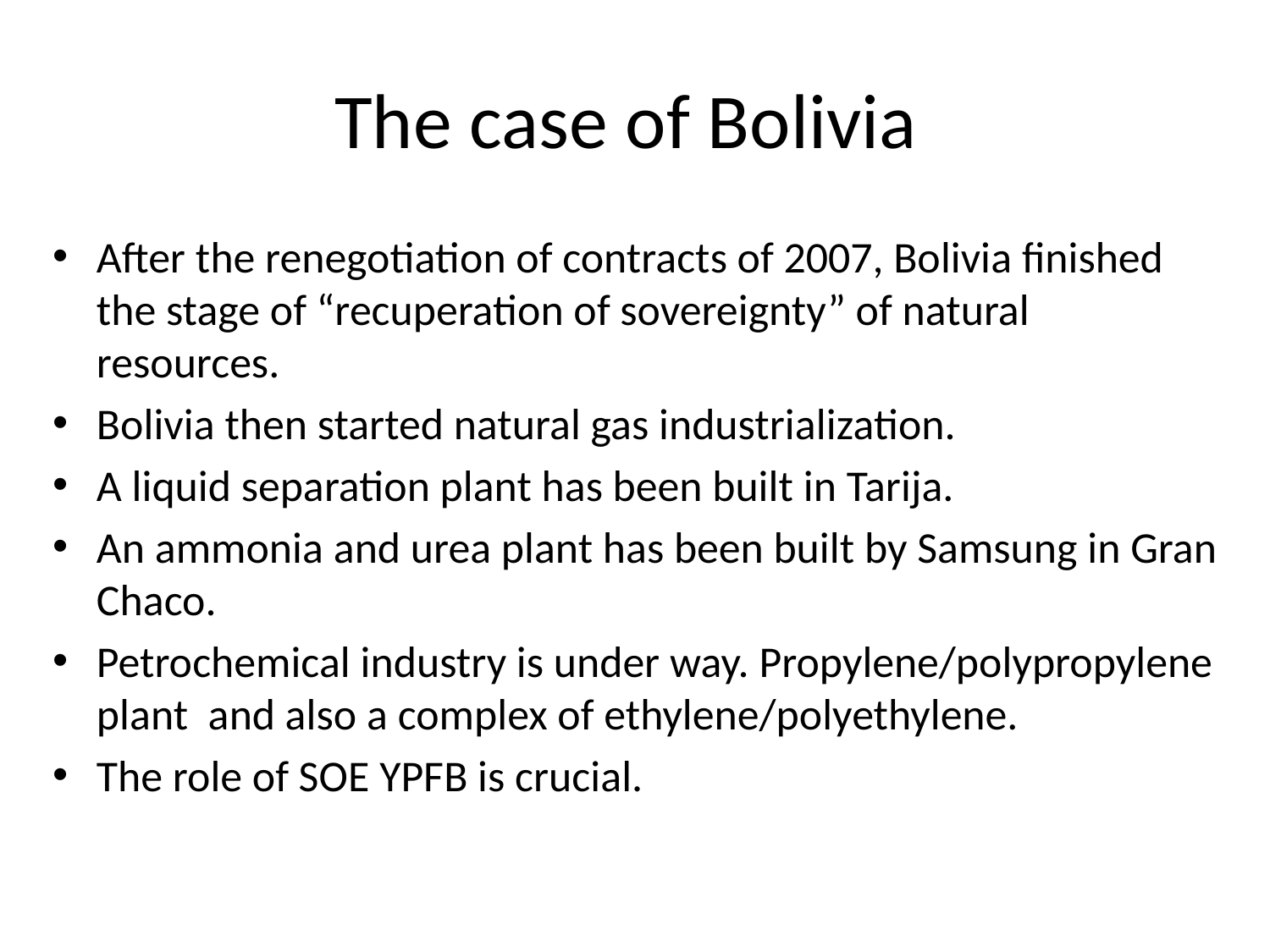

# The case of Bolivia
After the renegotiation of contracts of 2007, Bolivia finished the stage of “recuperation of sovereignty” of natural resources.
Bolivia then started natural gas industrialization.
A liquid separation plant has been built in Tarija.
An ammonia and urea plant has been built by Samsung in Gran Chaco.
Petrochemical industry is under way. Propylene/polypropylene plant  and also a complex of ethylene/polyethylene.
The role of SOE YPFB is crucial.